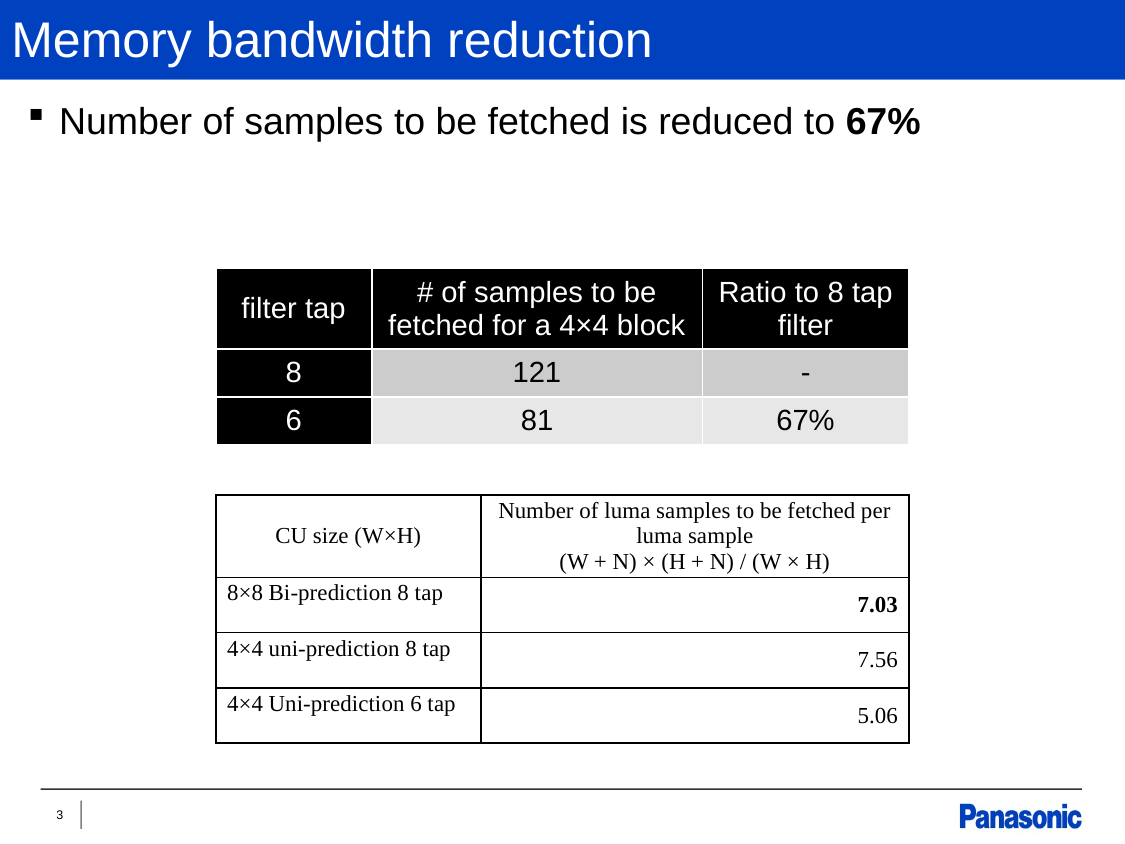

# Memory bandwidth reduction
Number of samples to be fetched is reduced to 67%

| filter tap | # of samples to be fetched for a 4×4 block | Ratio to 8 tap filter |
| --- | --- | --- |
| 8 | 121 | - |
| 6 | 81 | 67% |
| CU size (W×H) | Number of luma samples to be fetched per luma sample (W + N) × (H + N) / (W × H) |
| --- | --- |
| 8×8 Bi-prediction 8 tap | 7.03 |
| 4×4 uni-prediction 8 tap | 7.56 |
| 4×4 Uni-prediction 6 tap | 5.06 |